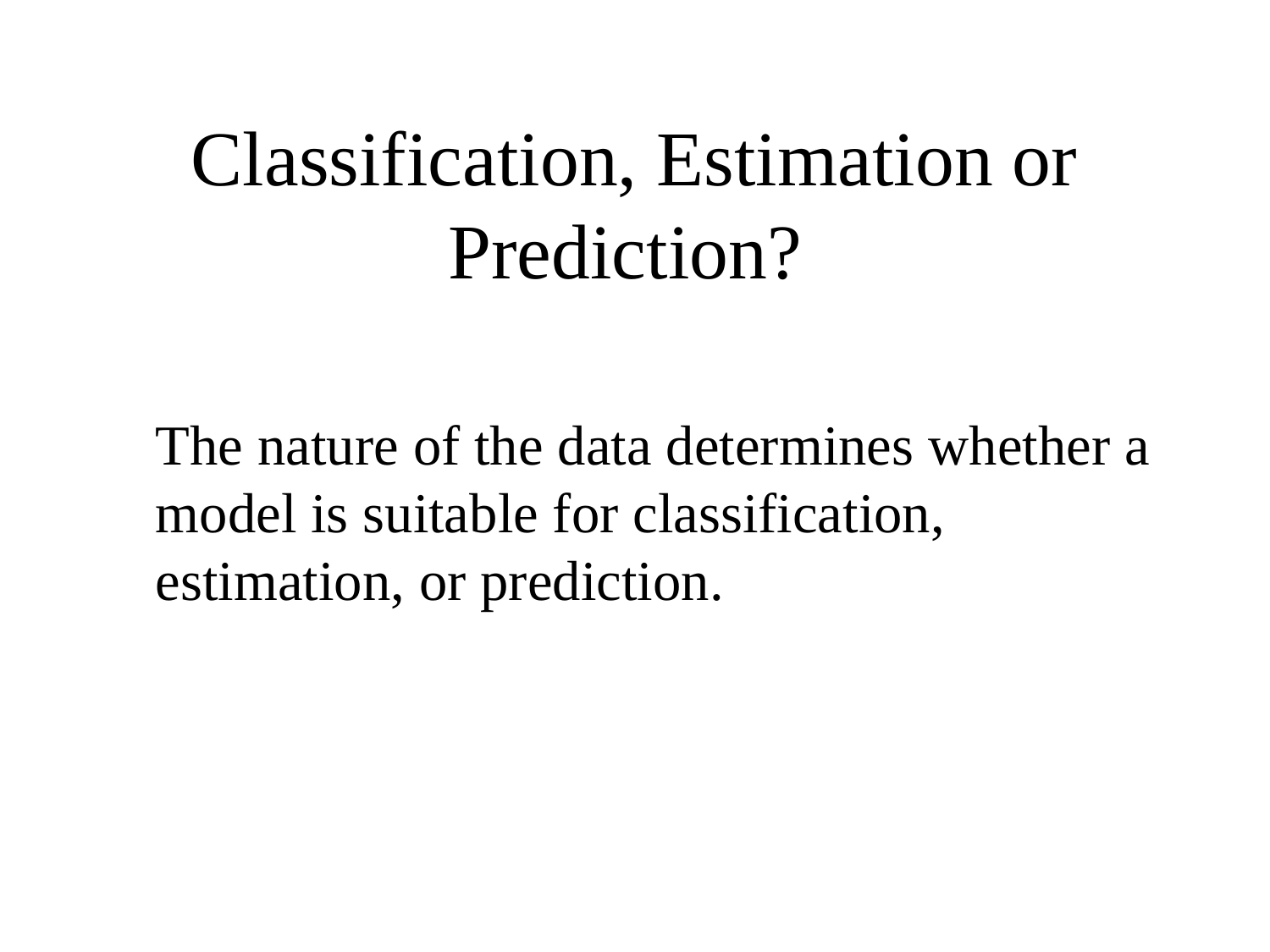

# Classification, Estimation or Prediction?
	The nature of the data determines whether a model is suitable for classification, estimation, or prediction.